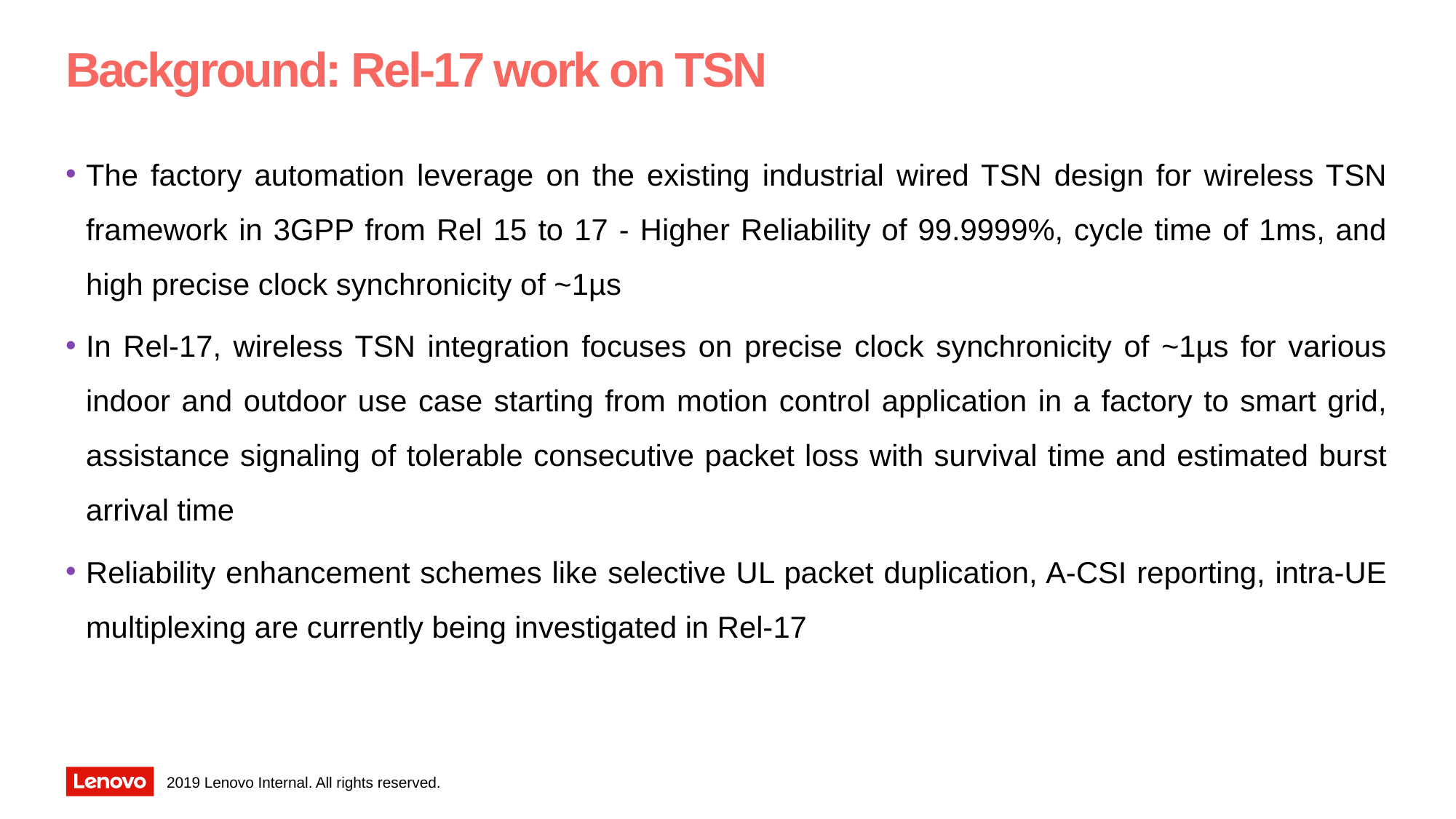

# Background: Rel-17 work on TSN
The factory automation leverage on the existing industrial wired TSN design for wireless TSN framework in 3GPP from Rel 15 to 17 - Higher Reliability of 99.9999%, cycle time of 1ms, and high precise clock synchronicity of ~1µs
In Rel-17, wireless TSN integration focuses on precise clock synchronicity of ~1µs for various indoor and outdoor use case starting from motion control application in a factory to smart grid, assistance signaling of tolerable consecutive packet loss with survival time and estimated burst arrival time
Reliability enhancement schemes like selective UL packet duplication, A-CSI reporting, intra-UE multiplexing are currently being investigated in Rel-17